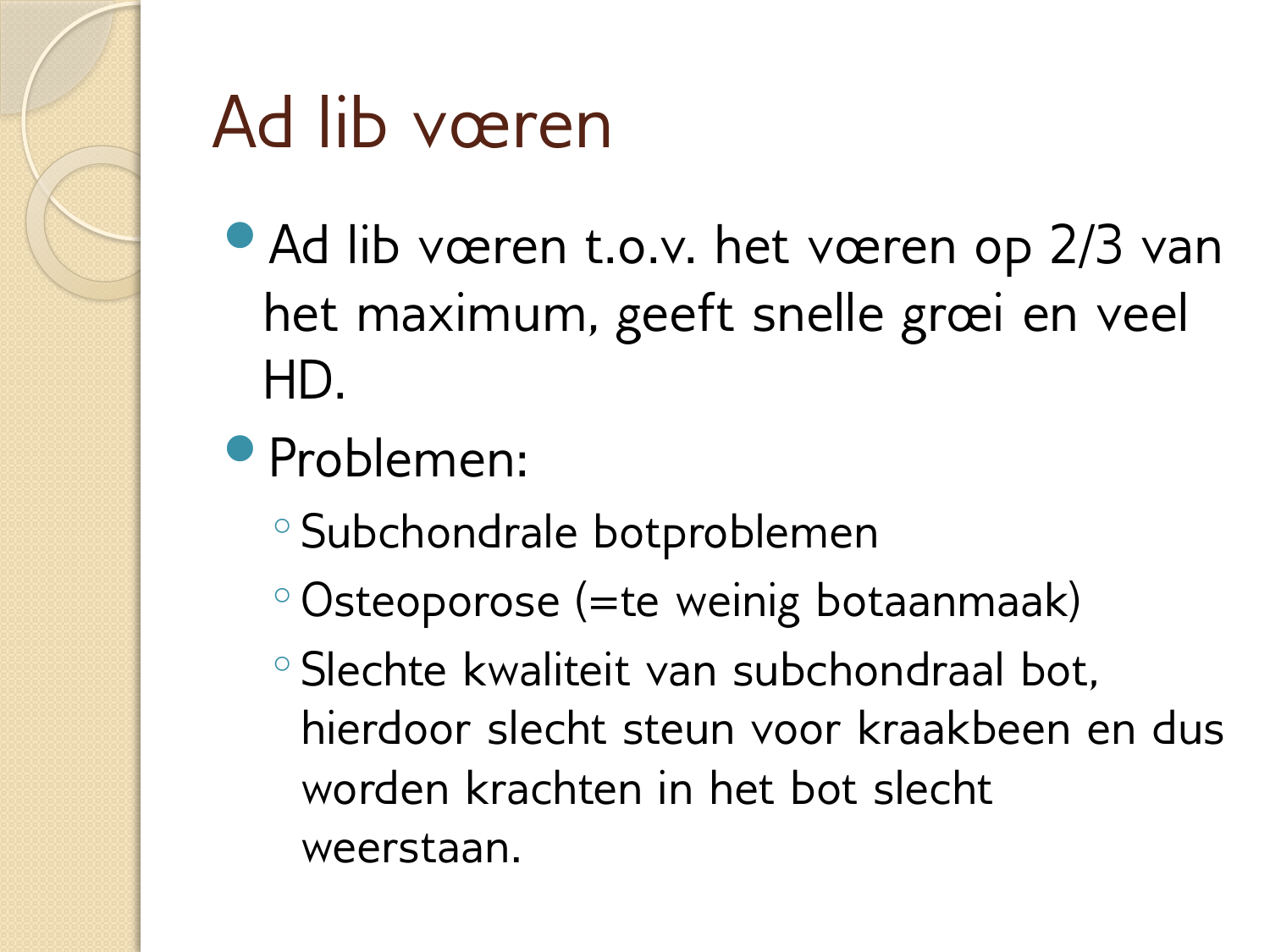

# Ad lib voeren
Ad lib voeren t.o.v. het voeren op 2/3 van het maximum, geeft snelle groei en veel HD.
Problemen:
Subchondrale botproblemen
Osteoporose (=te weinig botaanmaak)
Slechte kwaliteit van subchondraal bot, hierdoor slecht steun voor kraakbeen en dus worden krachten in het bot slecht weerstaan.